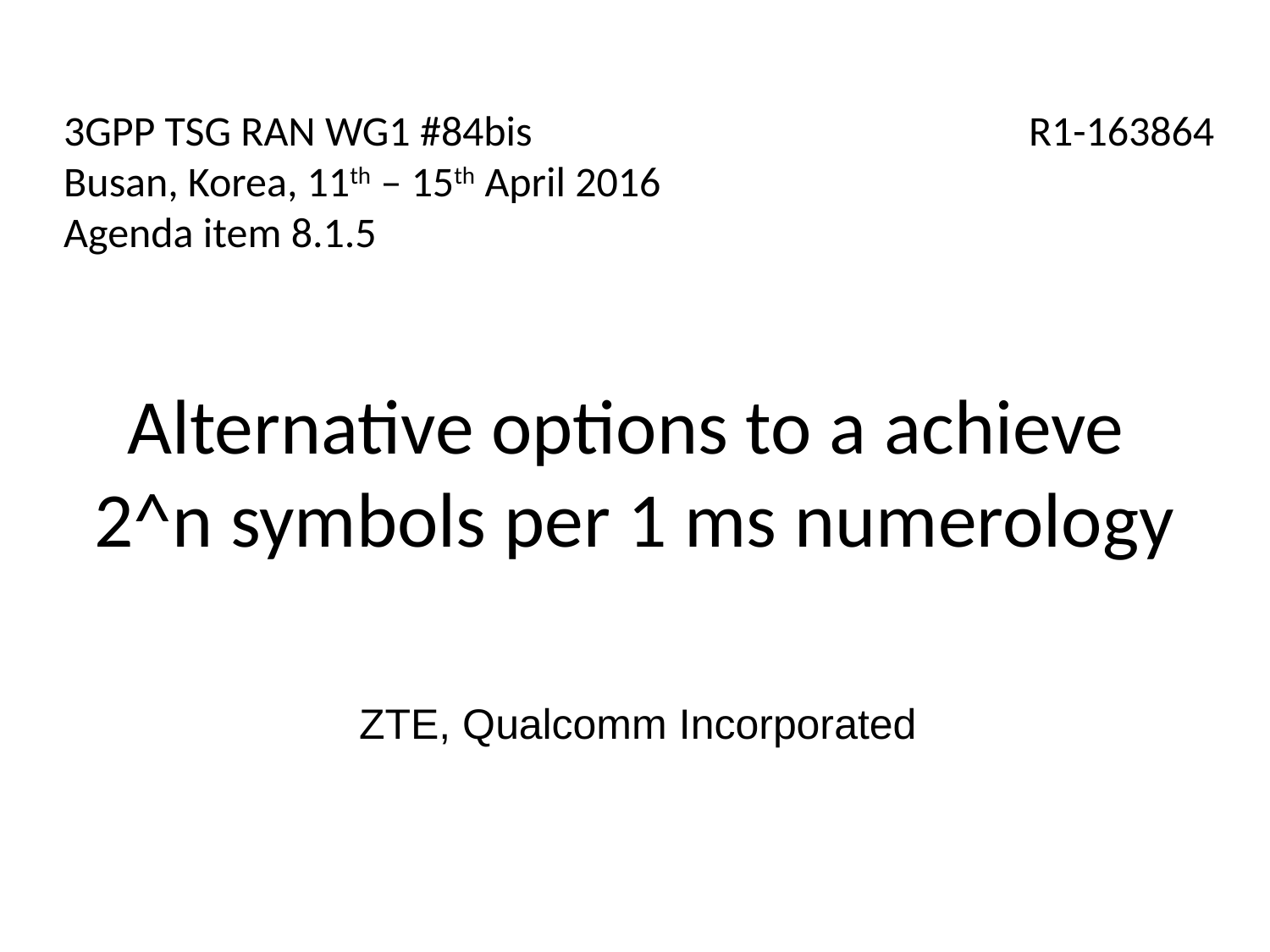

3GPP TSG RAN WG1 #84bis
Busan, Korea, 11th – 15th April 2016
Agenda item 8.1.5
R1-163864
Alternative options to a achieve
2^n symbols per 1 ms numerology
ZTE, Qualcomm Incorporated